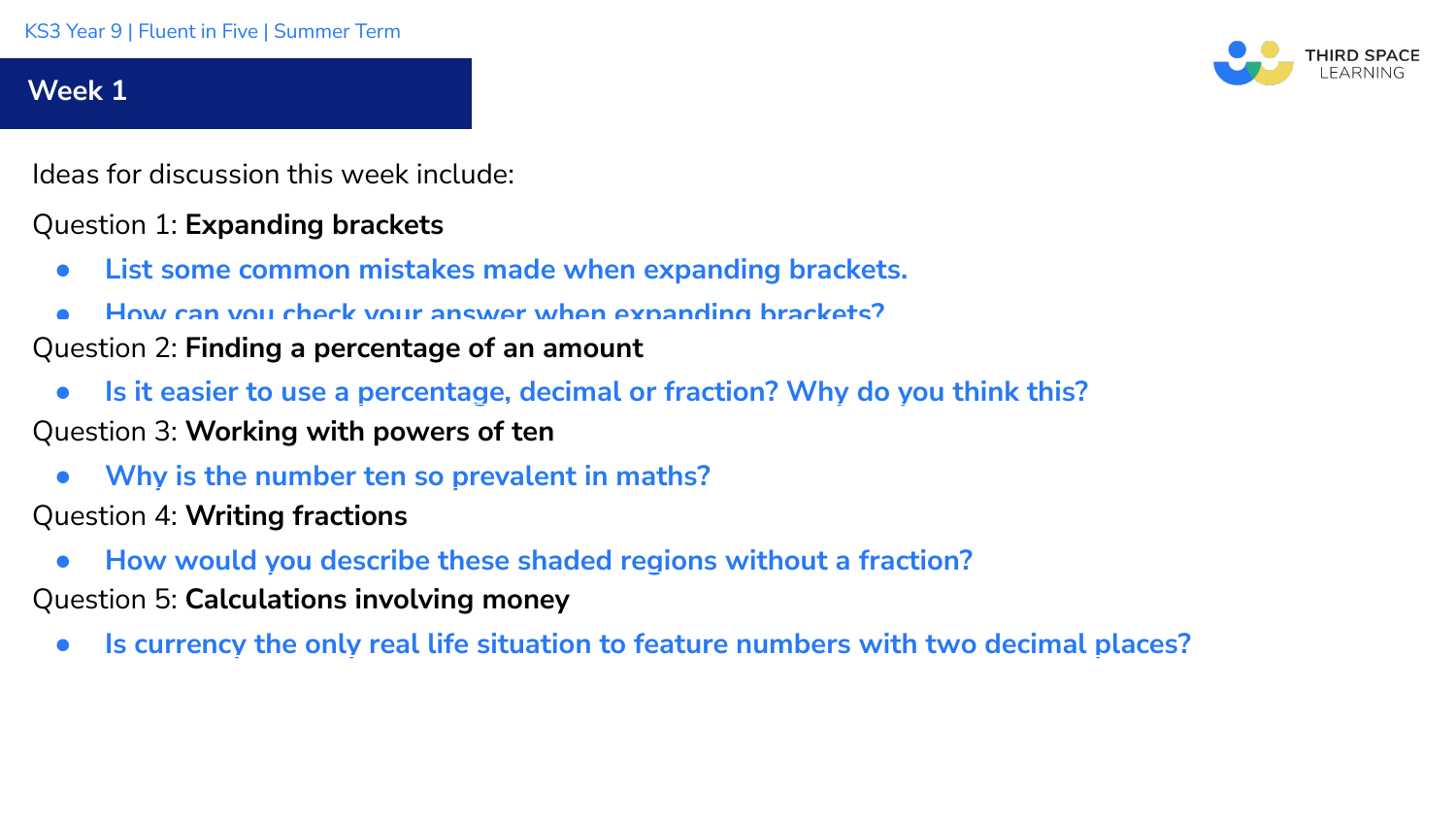

Week 1
| Ideas for discussion this week include: |
| --- |
| Question 1: Expanding brackets List some common mistakes made when expanding brackets. How can you check your answer when expanding brackets? |
| Question 2: Finding a percentage of an amount Is it easier to use a percentage, decimal or fraction? Why do you think this? |
| Question 3: Working with powers of ten Why is the number ten so prevalent in maths? |
| Question 4: Writing fractions How would you describe these shaded regions without a fraction? |
| Question 5: Calculations involving money Is currency the only real life situation to feature numbers with two decimal places? |